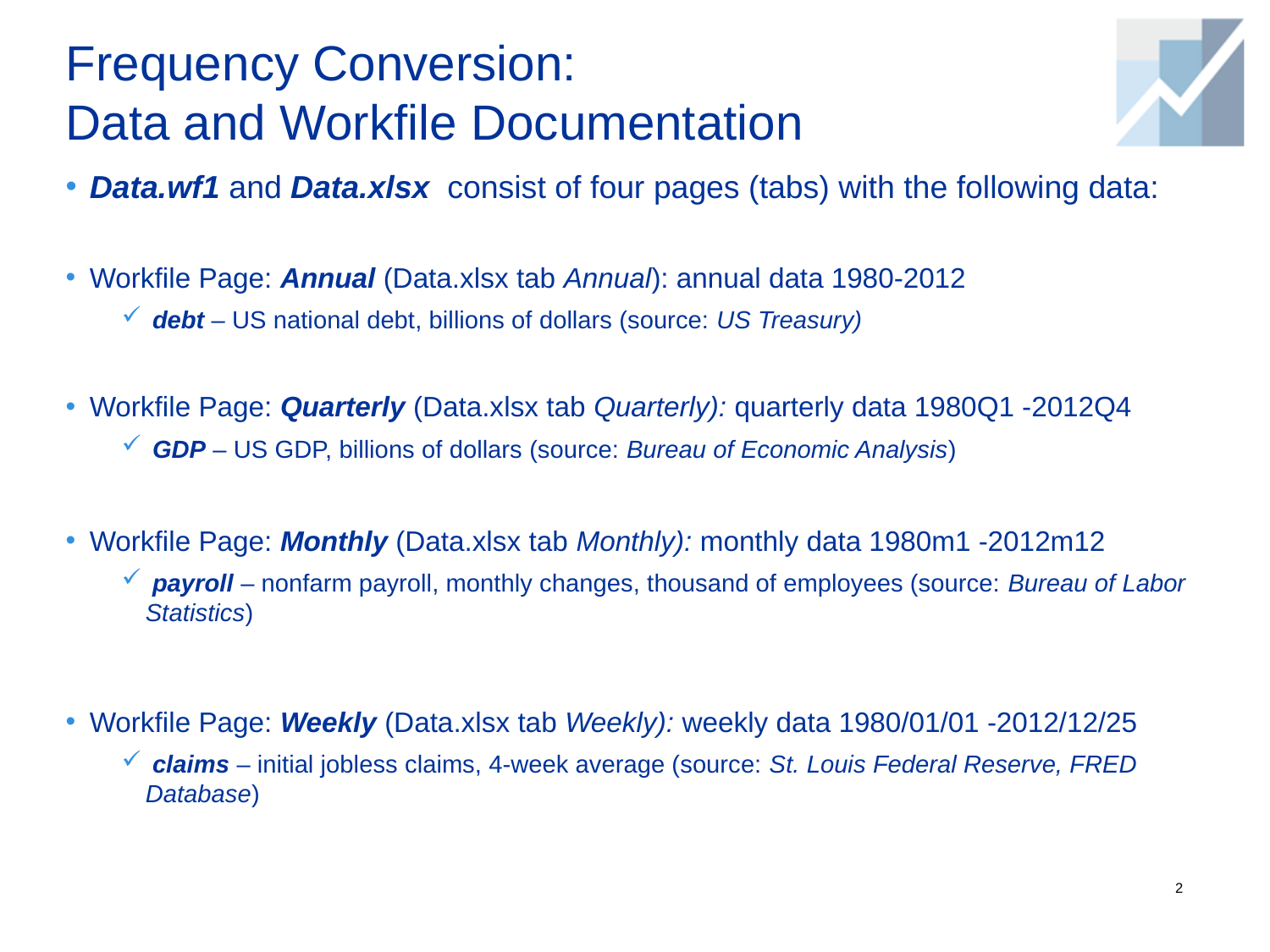

# Frequency Conversion: Data and Workfile Documentation
Data.wf1 and Data.xlsx  consist of four pages (tabs) with the following data:

Workfile Page: Annual (Data.xlsx tab Annual): annual data 1980-2012
 debt – US national debt, billions of dollars (source: US Treasury)

Workfile Page: Quarterly (Data.xlsx tab Quarterly): quarterly data 1980Q1 -2012Q4
 GDP – US GDP, billions of dollars (source: Bureau of Economic Analysis)

Workfile Page: Monthly (Data.xlsx tab Monthly): monthly data 1980m1 -2012m12
 payroll – nonfarm payroll, monthly changes, thousand of employees (source: Bureau of Labor Statistics)

Workfile Page: Weekly (Data.xlsx tab Weekly): weekly data 1980/01/01 -2012/12/25
 claims – initial jobless claims, 4-week average (source: St. Louis Federal Reserve, FRED Database)

2